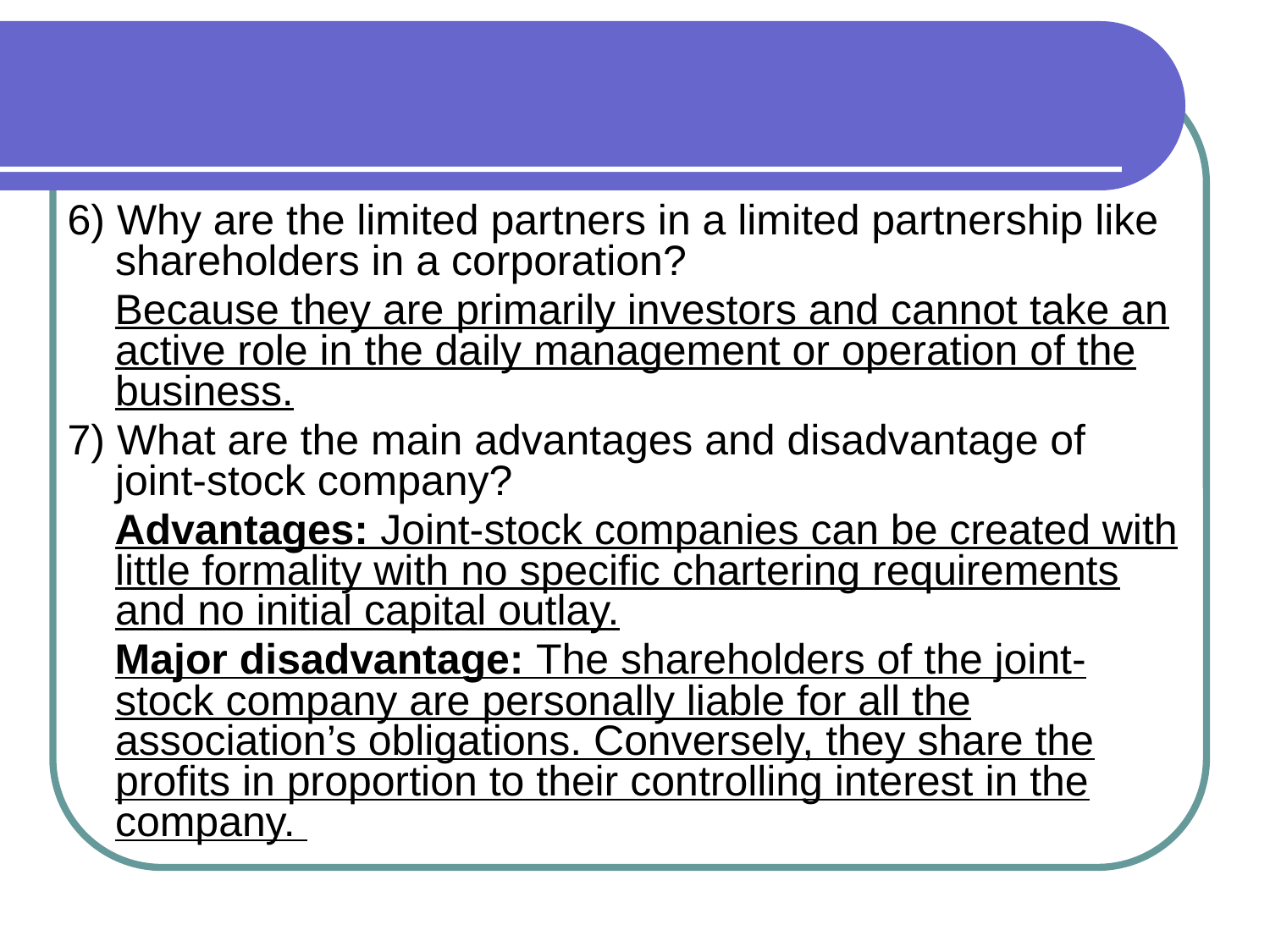

6) Why are the limited partners in a limited partnership like shareholders in a corporation?
    Because they are primarily investors and cannot take an active role in the daily management or operation of the business.
7) What are the main advantages and disadvantage of joint-stock company?
    Advantages: Joint-stock companies can be created with little formality with no specific chartering requirements and no initial capital outlay.
    Major disadvantage: The shareholders of the joint-stock company are personally liable for all the association’s obligations. Conversely, they share the profits in proportion to their controlling interest in the company.